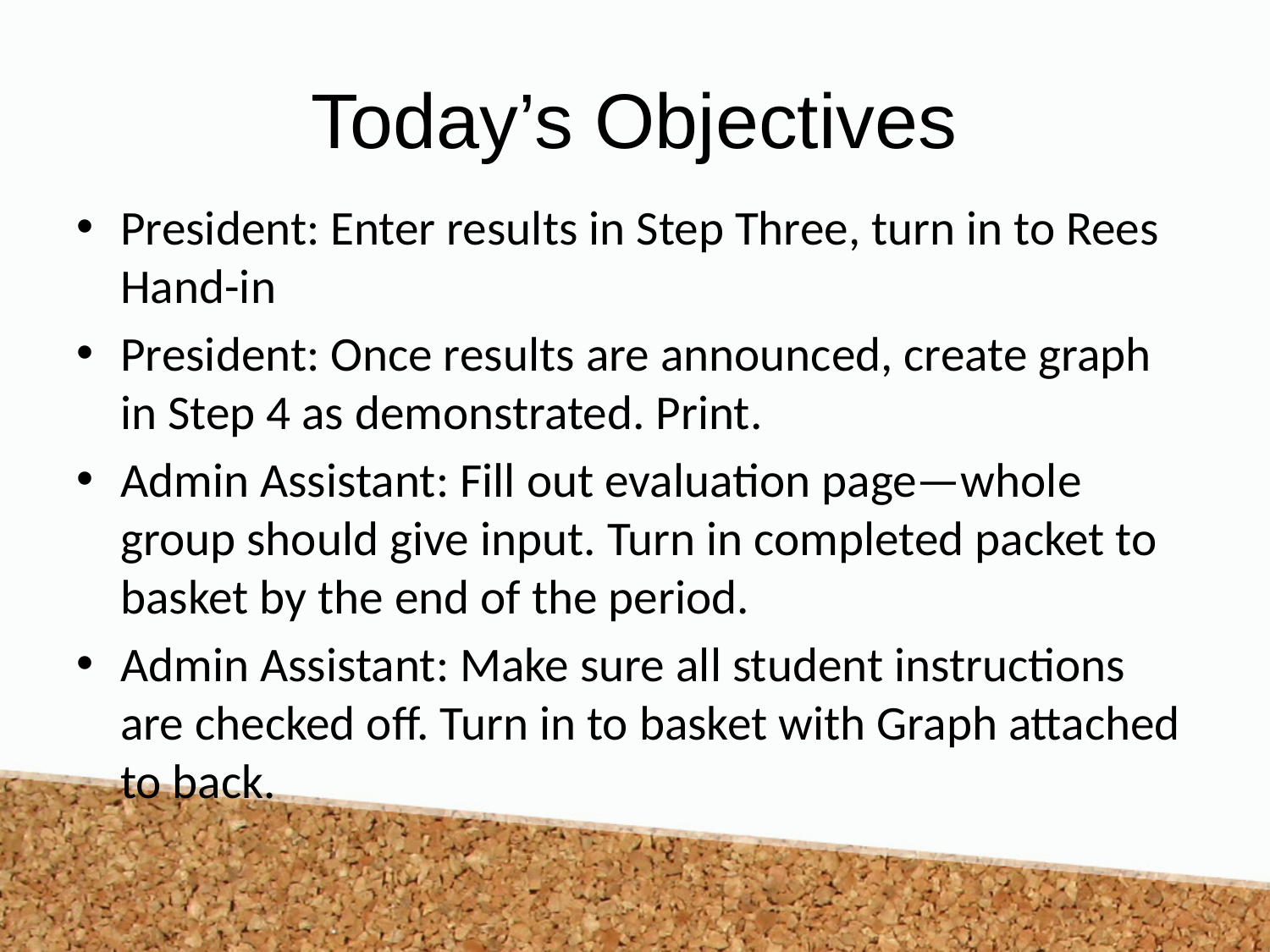

# Today’s Objectives
President: Enter results in Step Three, turn in to Rees Hand-in
President: Once results are announced, create graph in Step 4 as demonstrated. Print.
Admin Assistant: Fill out evaluation page—whole group should give input. Turn in completed packet to basket by the end of the period.
Admin Assistant: Make sure all student instructions are checked off. Turn in to basket with Graph attached to back.